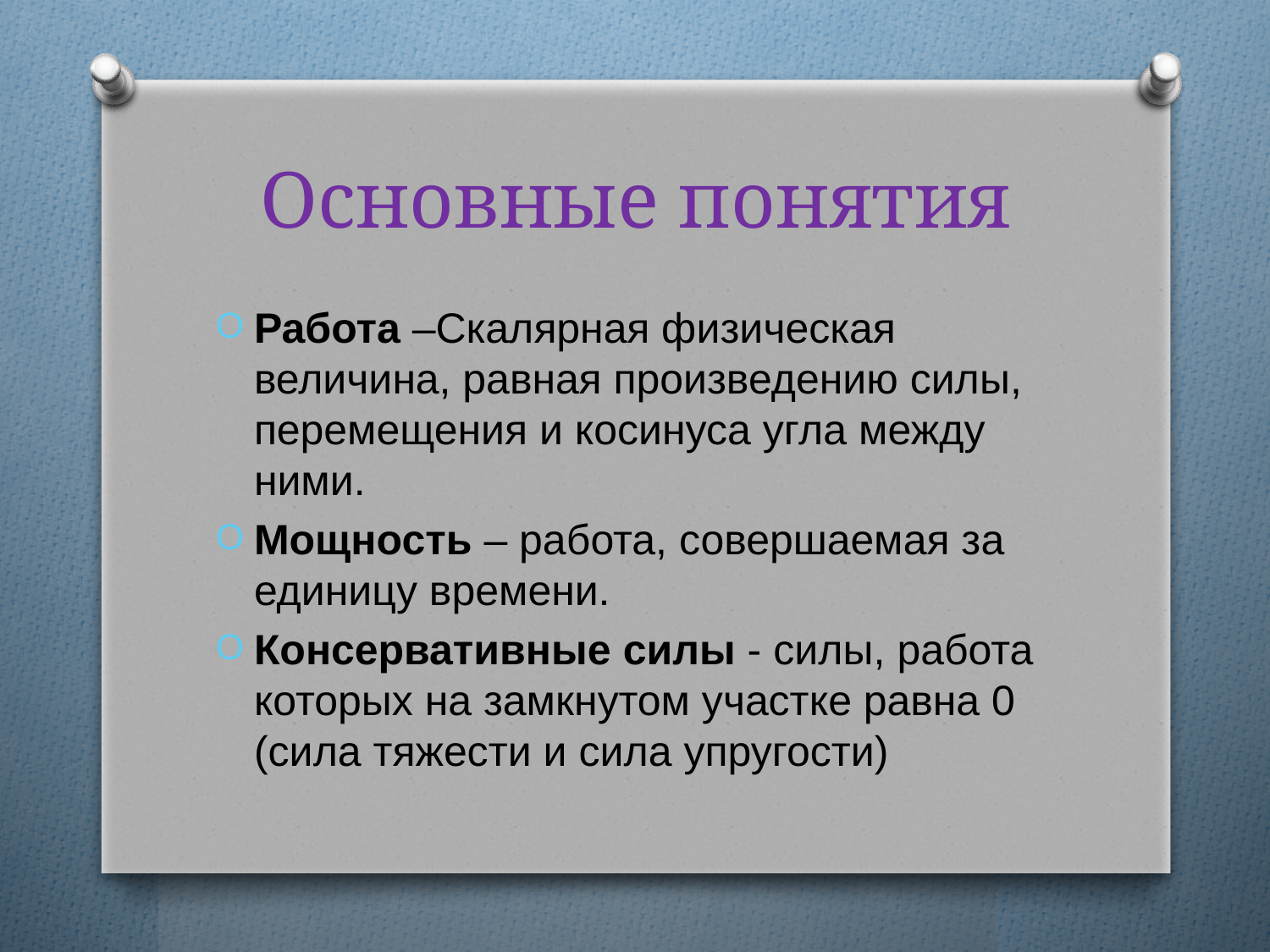

# Основные понятия
Работа –Скалярная физическая величина, равная произведению силы, перемещения и косинуса угла между ними.
Мощность – работа, совершаемая за единицу времени.
Консервативные силы - силы, работа которых на замкнутом участке равна 0 (сила тяжести и сила упругости)